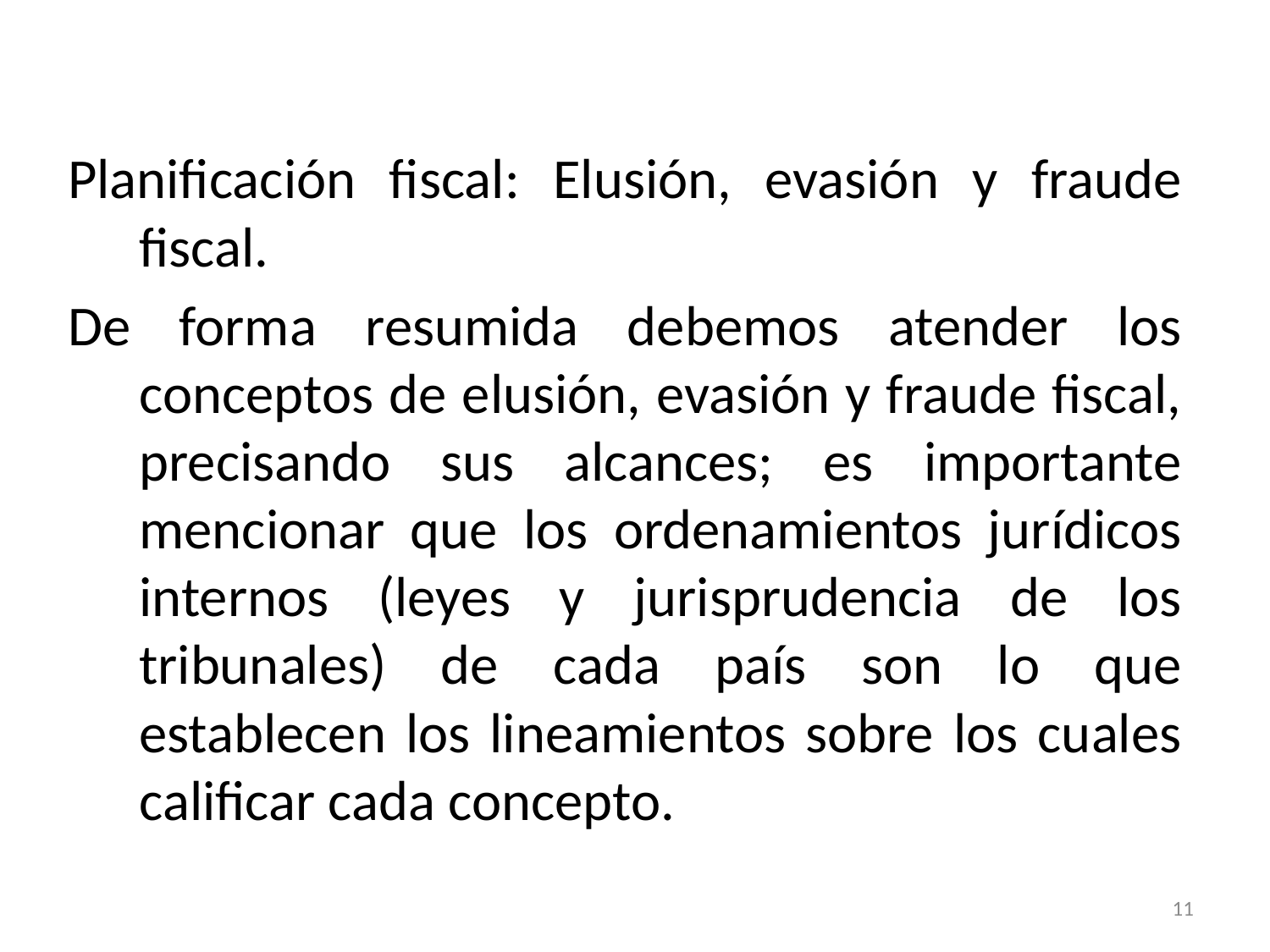

#
Planificación fiscal: Elusión, evasión y fraude fiscal.
De forma resumida debemos atender los conceptos de elusión, evasión y fraude fiscal, precisando sus alcances; es importante mencionar que los ordenamientos jurídicos internos (leyes y jurisprudencia de los tribunales) de cada país son lo que establecen los lineamientos sobre los cuales calificar cada concepto.

11